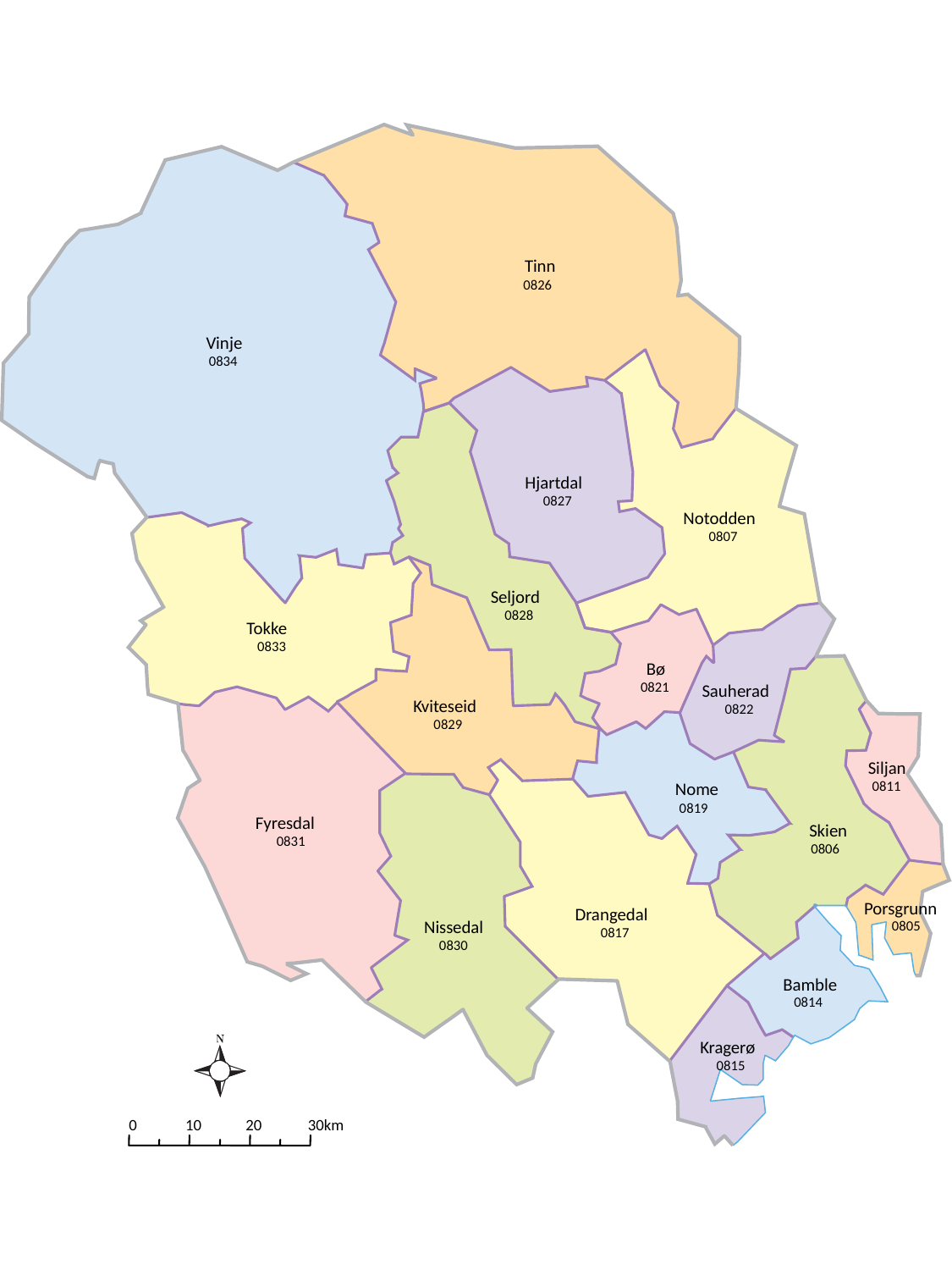

Tinn
0826
Vinje

0834

Hjartdal
0827
Notodden

0807

Seljord

0828
Tokke
0833

Bø
0821
Sauherad

Kviteseid
0822

0829
Siljan

0811
Nome
0819
Fyresdal
Skien
0831
0806

Porsgrunn
Drangedal

Nissedal
0805
0817
0830
Bamble

0814

Kragerø

0815

0
10
20
30
km